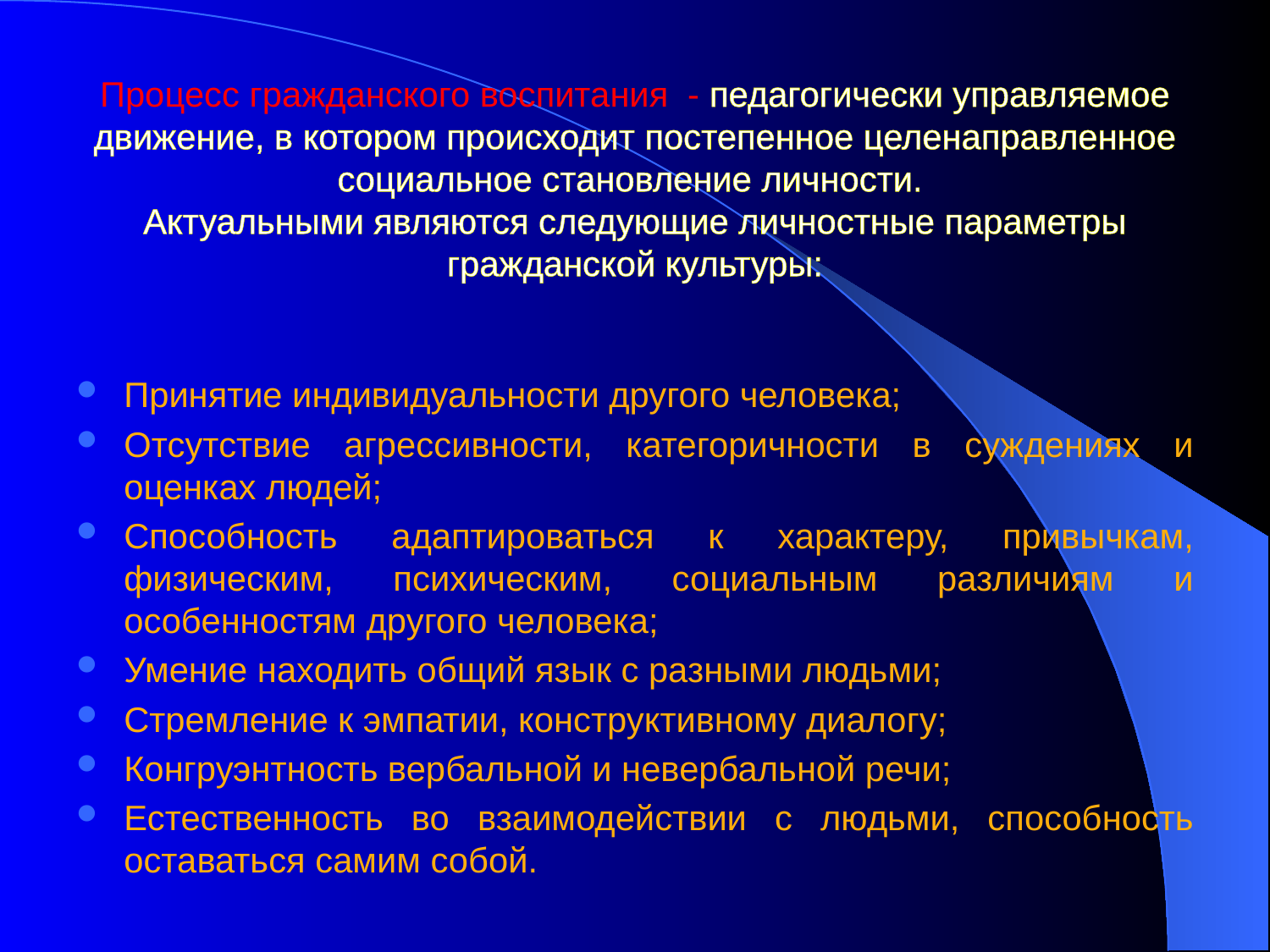

# Процесс гражданского воспитания  - педагогически управляемое движение, в котором происходит постепенное целенаправленное социальное становление личности. Актуальными являются следующие личностные параметры гражданской культуры:
Принятие индивидуальности другого человека;
Отсутствие агрессивности, категоричности в суждениях и оценках людей;
Способность адаптироваться к характеру, привычкам, физическим, психическим, социальным различиям и особенностям другого человека;
Умение находить общий язык с разными людьми;
Стремление к эмпатии, конструктивному диалогу;
Конгруэнтность вербальной и невербальной речи;
Естественность во взаимодействии с людьми, способность оставаться самим собой.